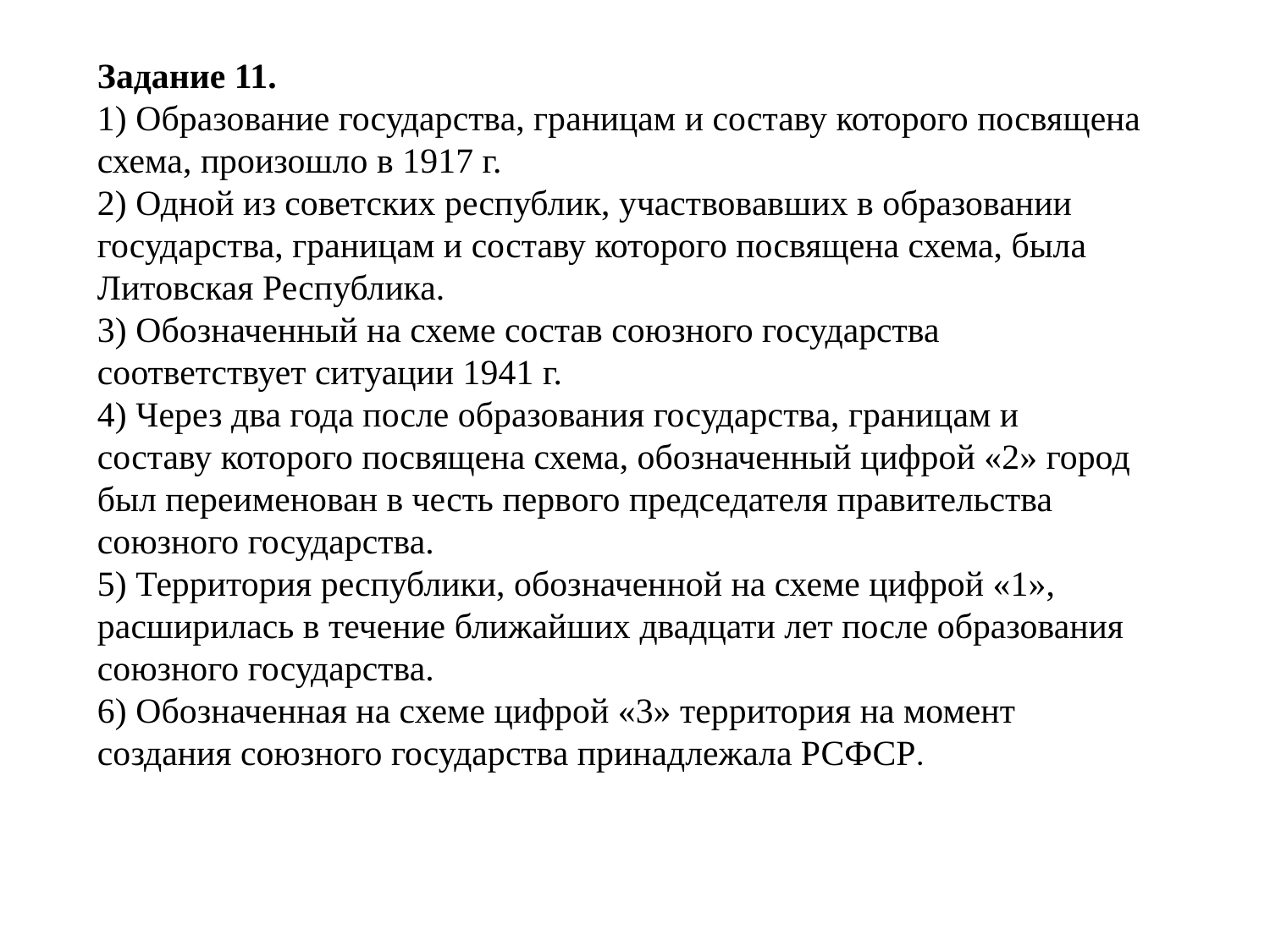

Задание 11.
1) Образование государства, границам и составу которого посвящена схема, произошло в 1917 г.
2) Одной из советских республик, участвовавших в образовании государства, границам и составу которого посвящена схема, была Литовская Республика.
3) Обозначенный на схеме состав союзного государства соответствует ситуации 1941 г.
4) Через два года после образования государства, границам и составу которого посвящена схема, обозначенный цифрой «2» город был переименован в честь первого председателя правительства союзного государства.
5) Территория республики, обозначенной на схеме цифрой «1», расширилась в течение ближайших двадцати лет после образования союзного государства.
6) Обозначенная на схеме цифрой «3» территория на момент создания союзного государства принадлежала РСФСР.